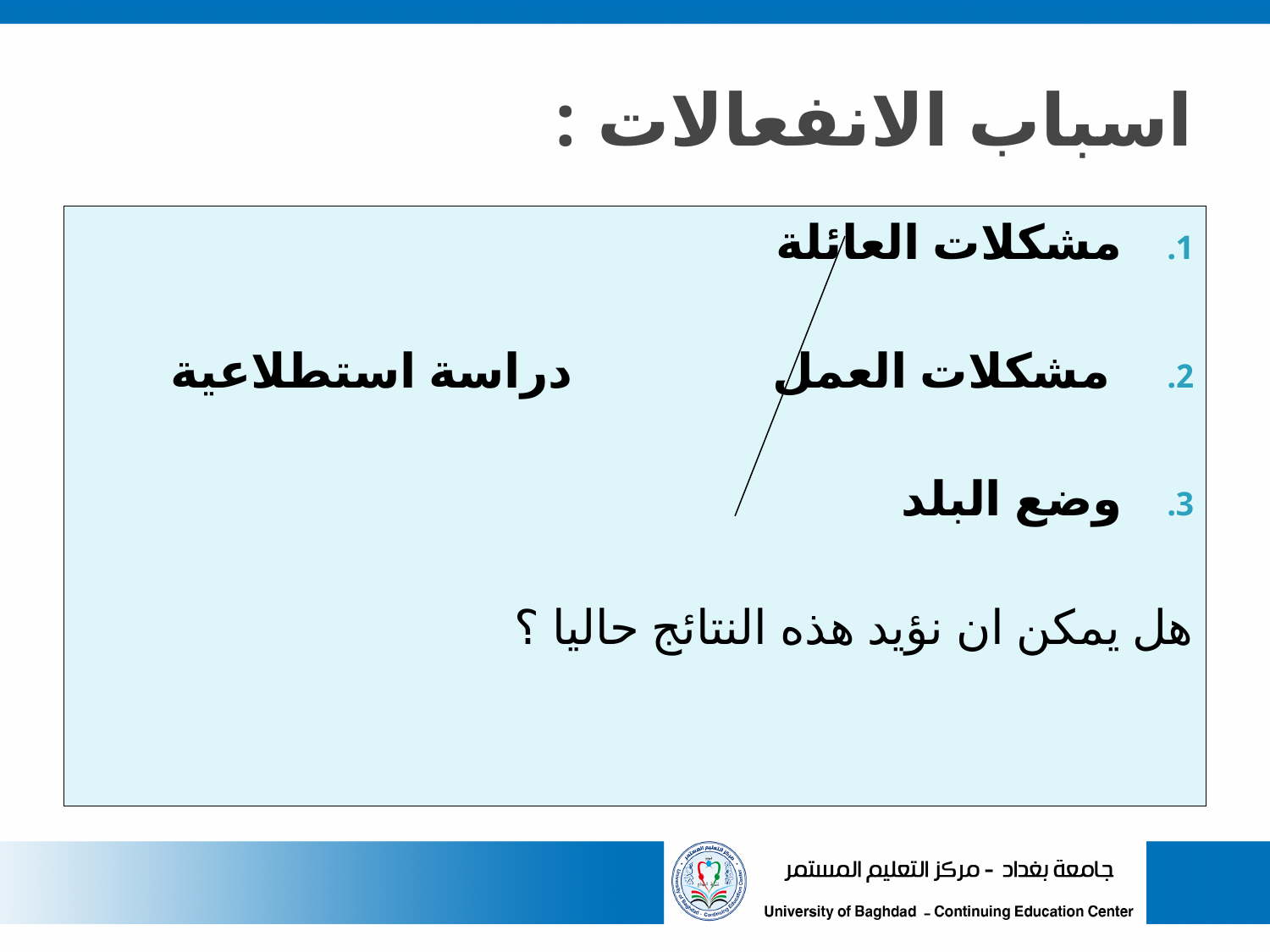

# اسباب الانفعالات :
مشكلات العائلة

 مشكلات العمل                دراسة استطلاعية

وضع البلد

هل يمكن ان نؤيد هذه النتائج حاليا ؟